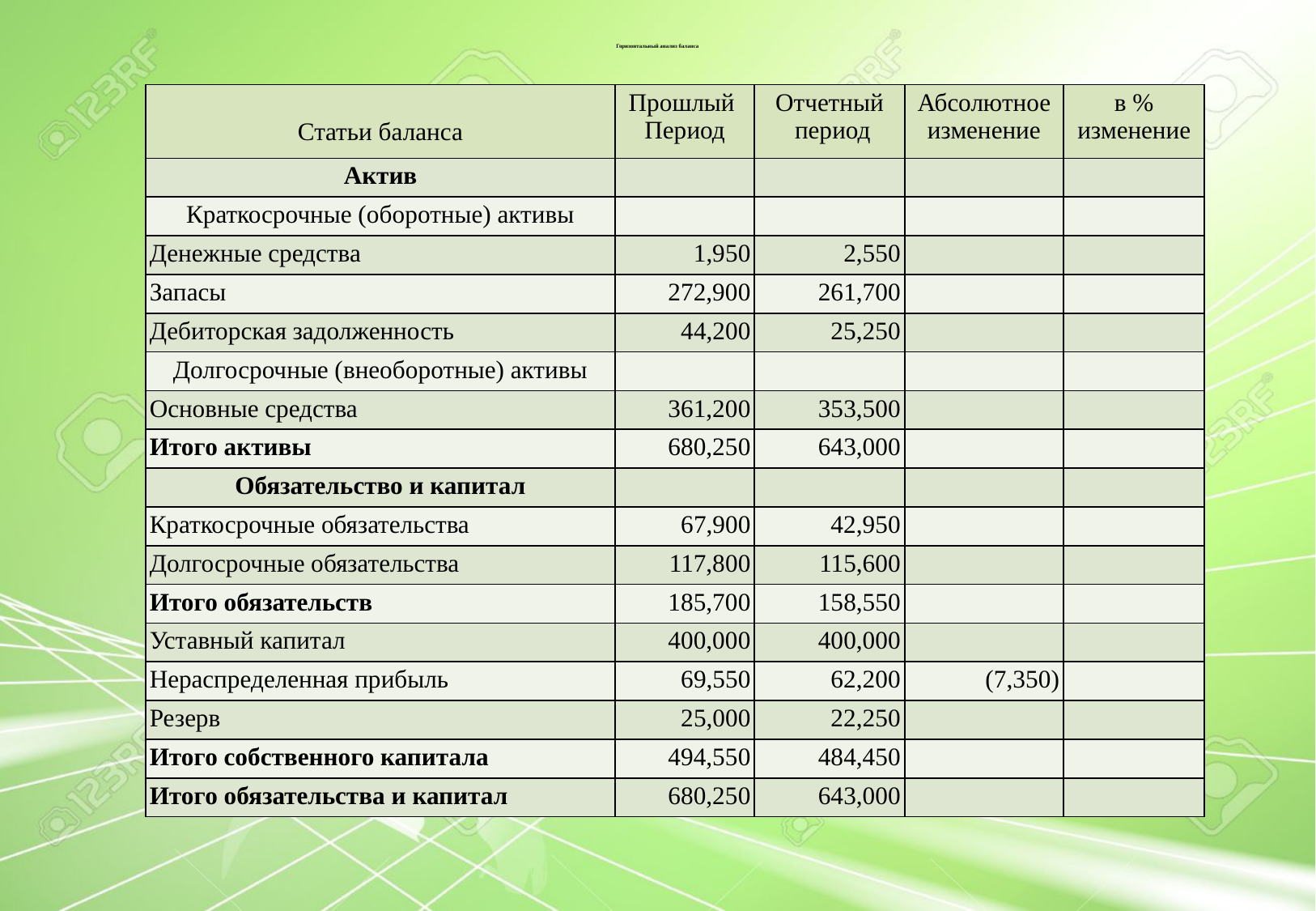

# Горизонтальный анализ баланса
| Статьи баланса | Прошлый Период | Отчетный период | Абсолютное изменение | в % изменение |
| --- | --- | --- | --- | --- |
| Актив |  |  |  |  |
| Краткосрочные (оборотные) активы |  |  |  |  |
| Денежные средства | 1,950 | 2,550 |  |  |
| Запасы | 272,900 | 261,700 |  |  |
| Дебиторская задолженность | 44,200 | 25,250 |  |  |
| Долгосрочные (внеоборотные) активы |  |  |  |  |
| Основные средства | 361,200 | 353,500 |  |  |
| Итого активы | 680,250 | 643,000 |  |  |
| Обязательство и капитал |  |  |  |  |
| Краткосрочные обязательства | 67,900 | 42,950 |  |  |
| Долгосрочные обязательства | 117,800 | 115,600 |  |  |
| Итого обязательств | 185,700 | 158,550 |  |  |
| Уставный капитал | 400,000 | 400,000 |  |  |
| Нераспределенная прибыль | 69,550 | 62,200 | (7,350) |  |
| Резерв | 25,000 | 22,250 |  |  |
| Итого собственного капитала | 494,550 | 484,450 |  |  |
| Итого обязательства и капитал | 680,250 | 643,000 |  |  |